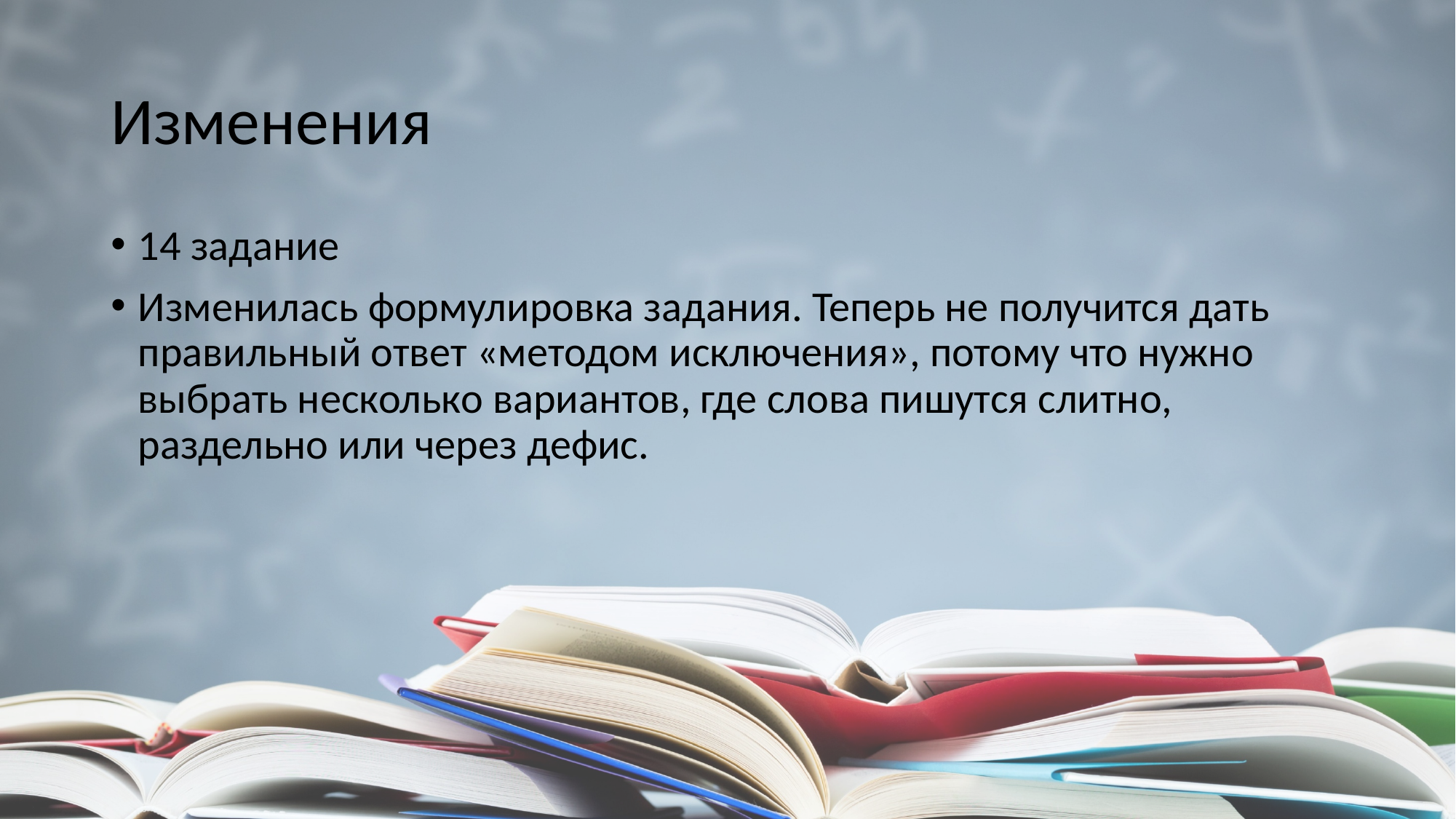

# Изменения
14 задание
Изменилась формулировка задания. Теперь не получится дать правильный ответ «методом исключения», потому что нужно выбрать несколько вариантов, где слова пишутся слитно, раздельно или через дефис.